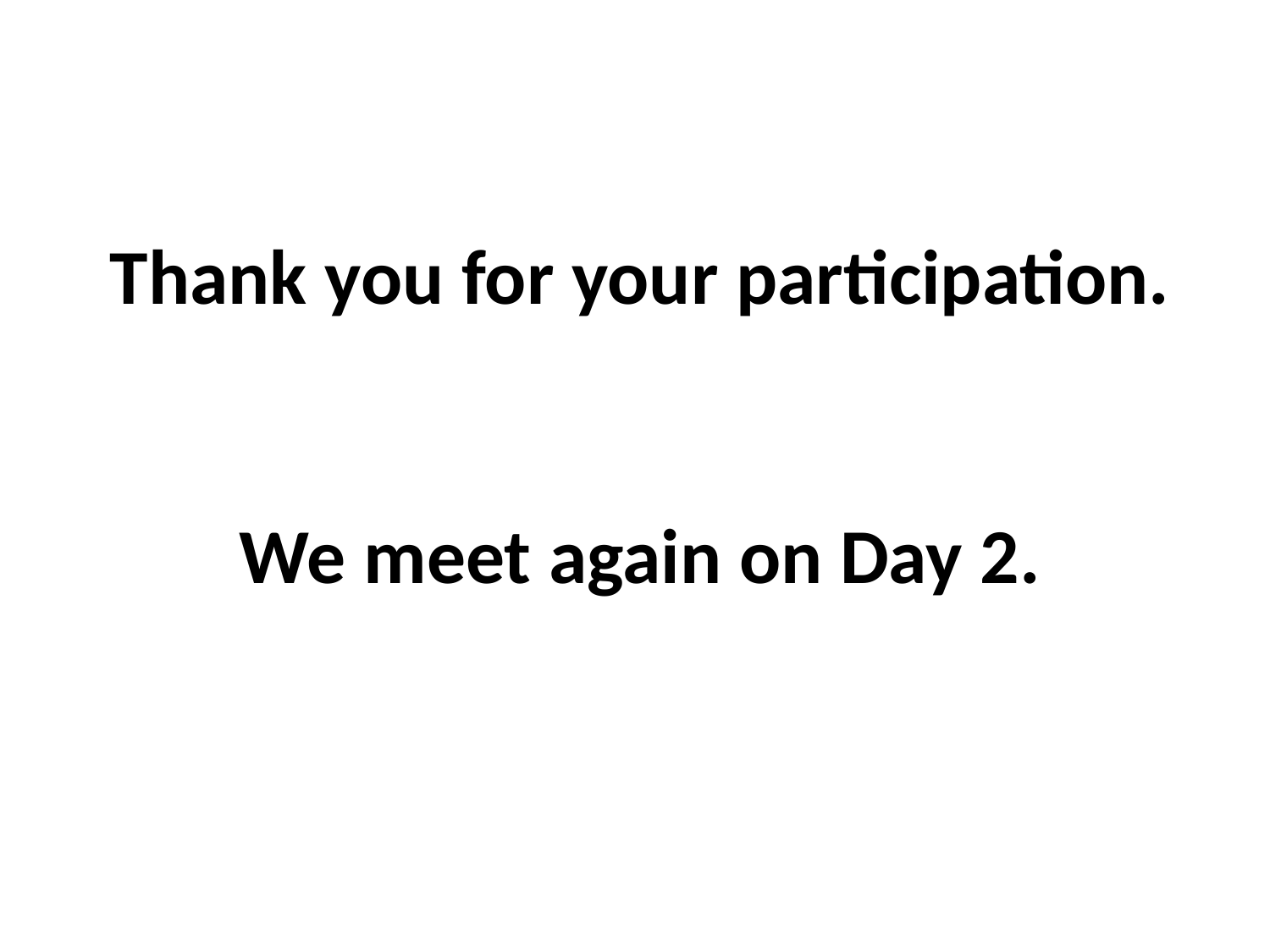

# Thank you for your participation. We meet again on Day 2.